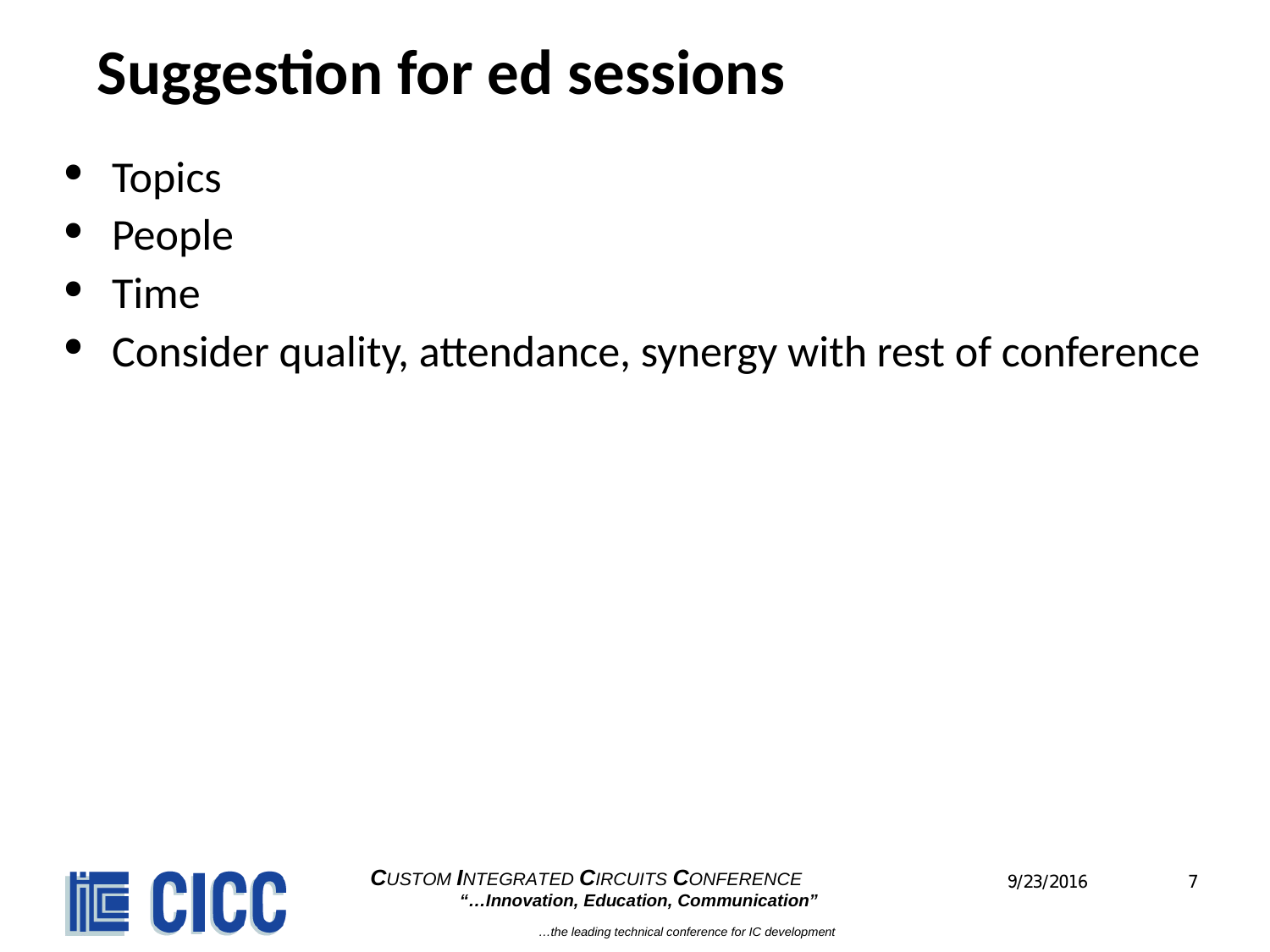

# Suggestion for ed sessions
Topics
People
Time
Consider quality, attendance, synergy with rest of conference